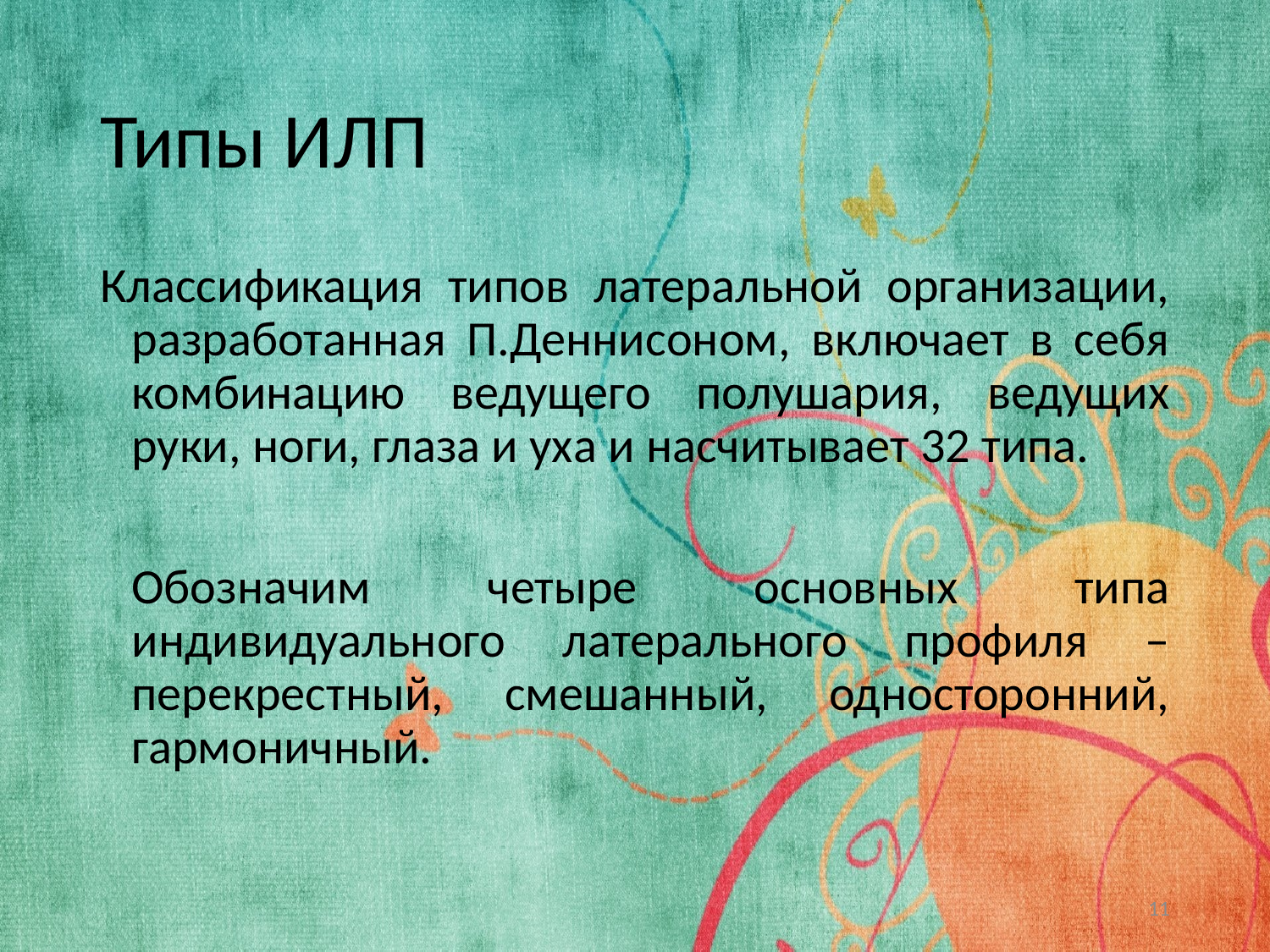

# Типы ИЛП
Классификация типов латеральной организации, разработанная П.Деннисоном, включает в себя комбинацию ведущего полушария, ведущих руки, ноги, глаза и уха и насчитывает 32 типа.

	Обозначим четыре основных типа индивидуального латерального профиля – перекрестный, смешанный, односторонний, гармоничный.

11